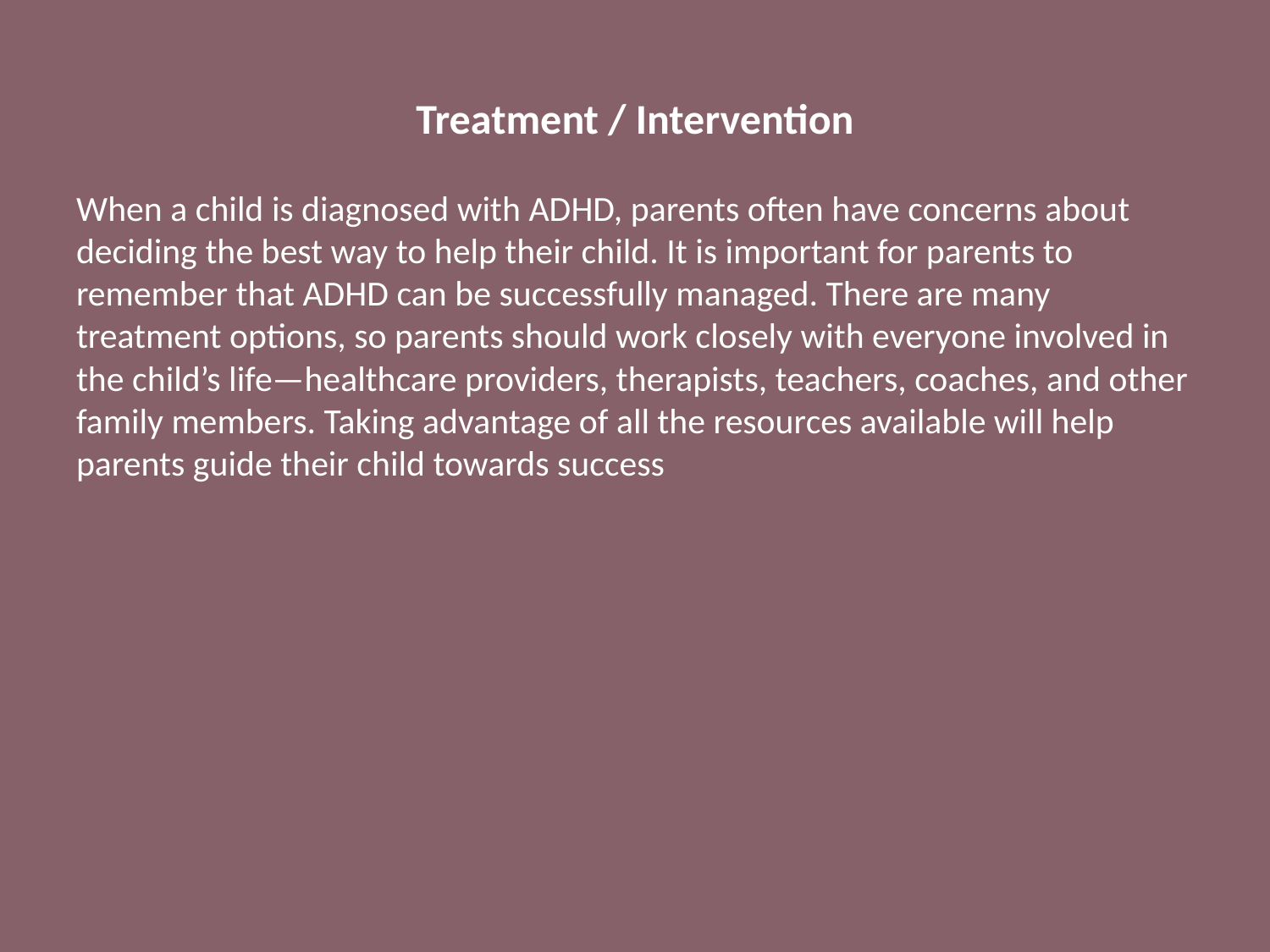

# Treatment / Intervention
When a child is diagnosed with ADHD, parents often have concerns about deciding the best way to help their child. It is important for parents to remember that ADHD can be successfully managed. There are many treatment options, so parents should work closely with everyone involved in the child’s life—healthcare providers, therapists, teachers, coaches, and other family members. Taking advantage of all the resources available will help parents guide their child towards success